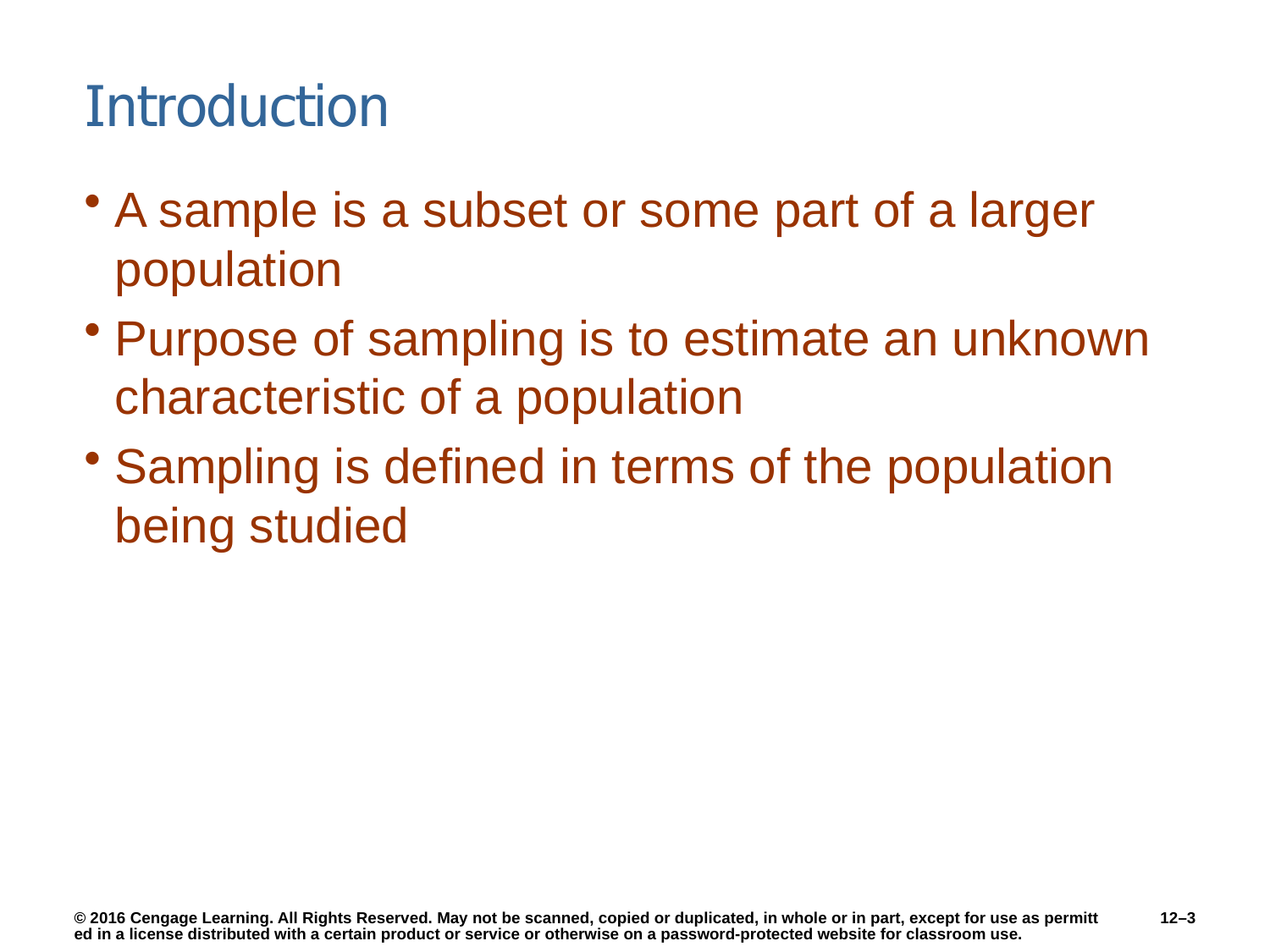

# Introduction
A sample is a subset or some part of a larger population
Purpose of sampling is to estimate an unknown characteristic of a population
Sampling is defined in terms of the population being studied
12–3
© 2016 Cengage Learning. All Rights Reserved. May not be scanned, copied or duplicated, in whole or in part, except for use as permitted in a license distributed with a certain product or service or otherwise on a password-protected website for classroom use.